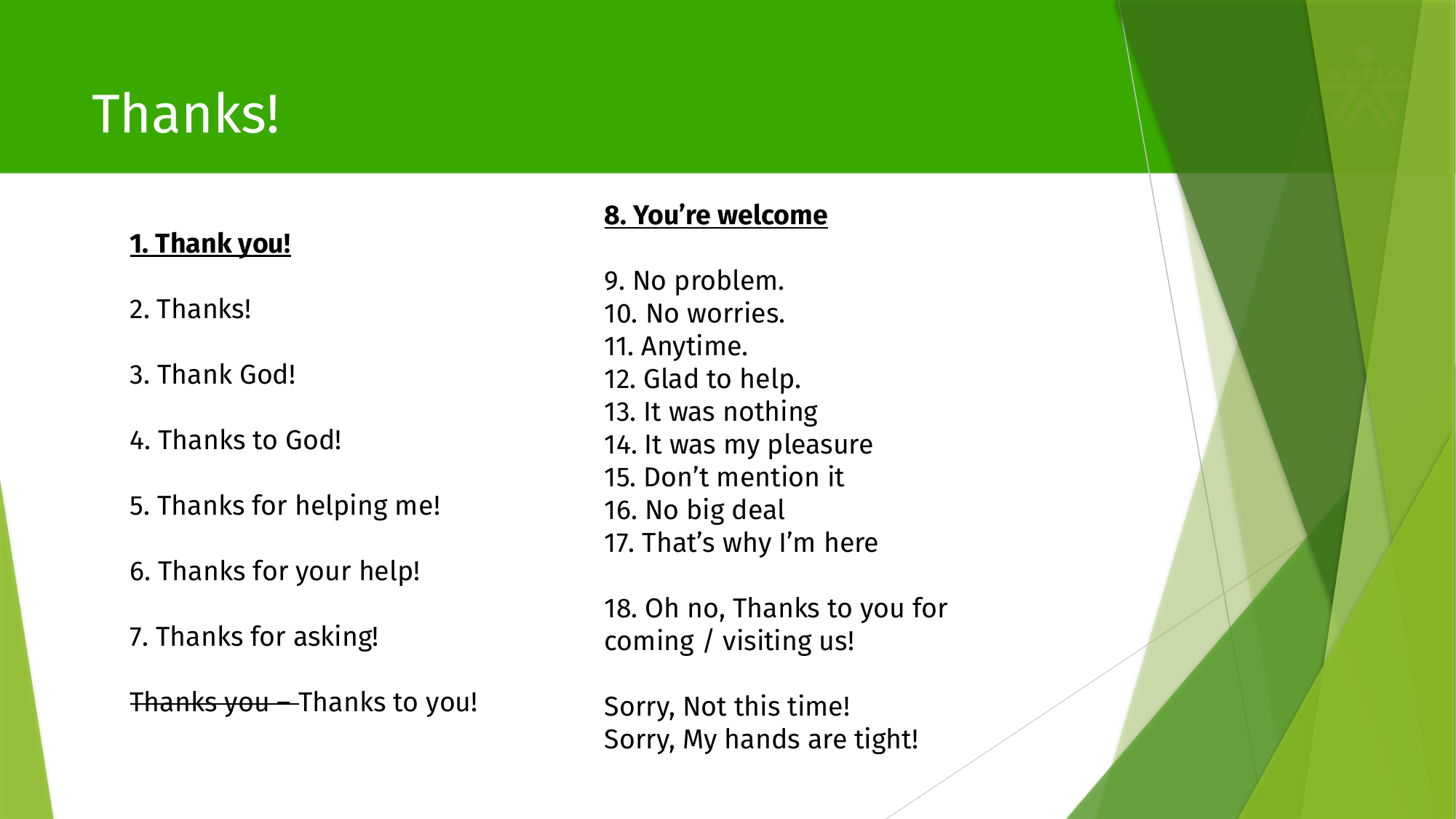

# Thanks!
8. You’re welcome

9. No problem.
10. No worries.
11. Anytime.
12. Glad to help.
13. It was nothing
14. It was my pleasure
15. Don’t mention it
16. No big deal
17. That’s why I’m here

18. Oh no, Thanks to you for coming / visiting us!

Sorry, Not this time!
Sorry, My hands are tight!
1. Thank you!

2. Thanks!

3. Thank God!

4. Thanks to God!

5. Thanks for helping me!

6. Thanks for your help!

7. Thanks for asking!

Thanks you – Thanks to you!